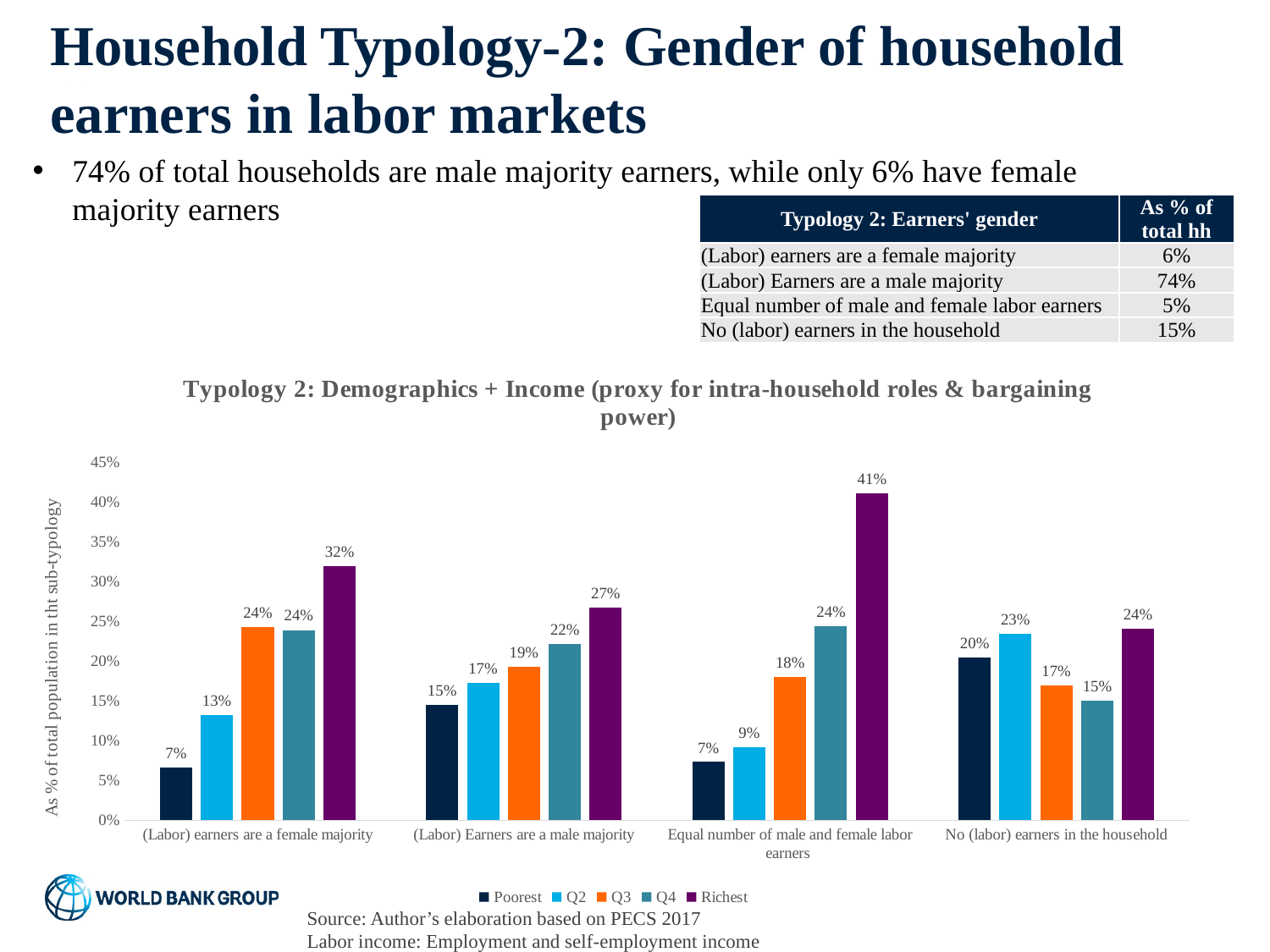

# Household Typology-2: Gender of household earners in labor markets
74% of total households are male majority earners, while only 6% have female majority earners
| Typology 2: Earners' gender | As % of total hh |
| --- | --- |
| (Labor) earners are a female majority | 6% |
| (Labor) Earners are a male majority | 74% |
| Equal number of male and female labor earners | 5% |
| No (labor) earners in the household | 15% |

### Chart: Typology 2: Demographics + Income (proxy for intra-household roles & bargaining power)

| Category | Poorest | Q2 | Q3 | Q4 | Richest |
|---|---|---|---|---|---|
| (Labor) earners are a female majority | 0.0661541045402803 | 0.13214025789837086 | 0.2430626831134417 | 0.23903185474088864 | 0.3196110997070185 |
| (Labor) Earners are a male majority | 0.14540843586559807 | 0.17265906610979417 | 0.19293223463897355 | 0.2217451179591376 | 0.2672551454264966 |
| Equal number of male and female labor earners  | 0.0733179598480738 | 0.09235395189003437 | 0.18005064206909024 | 0.24353409296436968 | 0.4107433532284319 |
| No (labor) earners in the household | 0.20404798974265043 | 0.23459107976920965 | 0.16985682449552766 | 0.15073877339194677 | 0.24076533260066552 |
Source: Author’s elaboration based on PECS 2017
Labor income: Employment and self-employment income